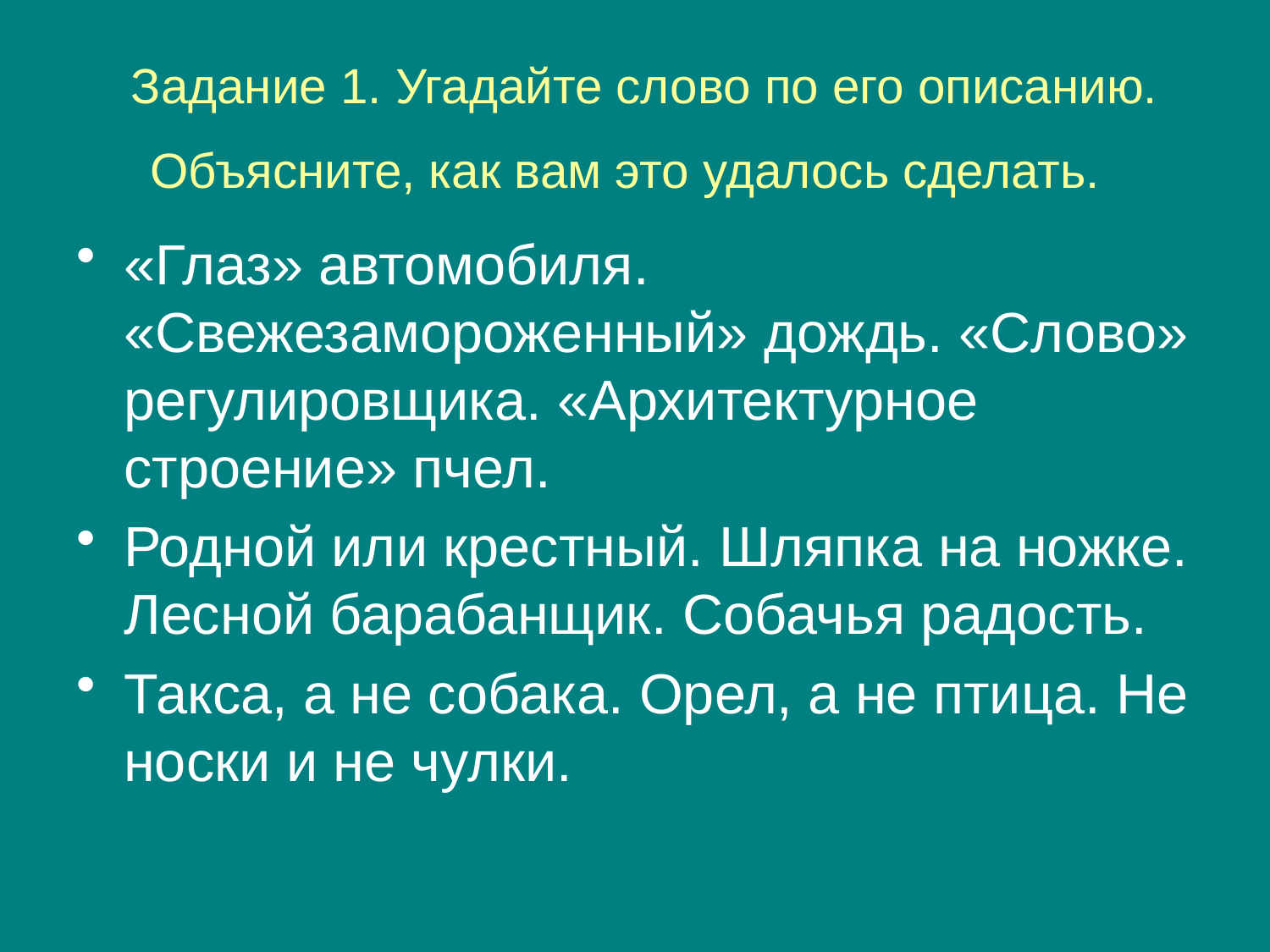

# Задание 1. Угадайте слово по его описанию. Объясните, как вам это удалось сделать.
«Глаз» автомобиля. «Свежезамороженный» дождь. «Слово» регулировщика. «Архитектурное строение» пчел.
Родной или крестный. Шляпка на ножке. Лесной барабанщик. Собачья радость.
Такса, а не собака. Орел, а не птица. Не носки и не чулки.